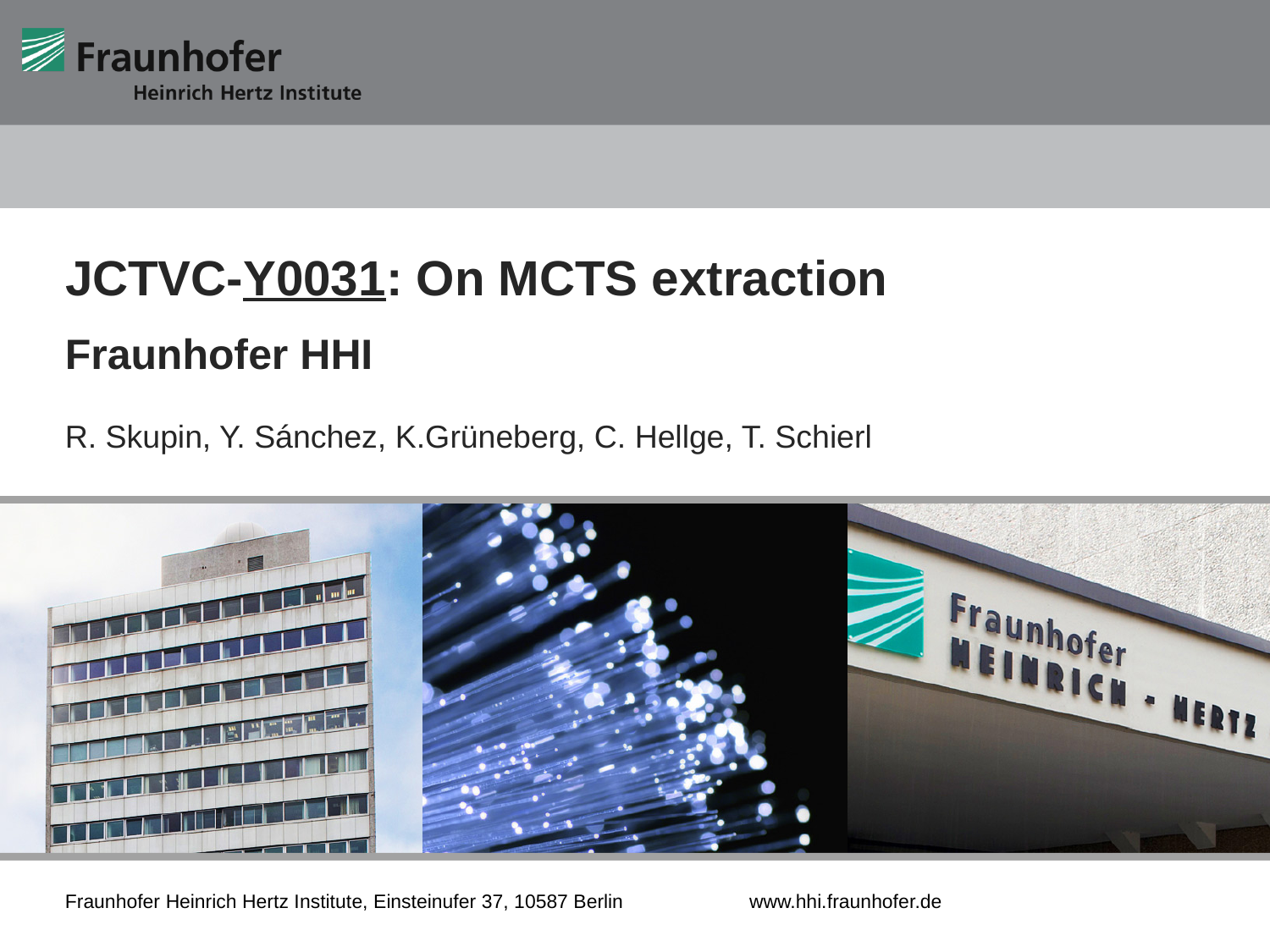

JCTVC-Y0031: On MCTS extraction
Fraunhofer HHI
R. Skupin, Y. Sánchez, K.Grüneberg, C. Hellge, T. Schierl